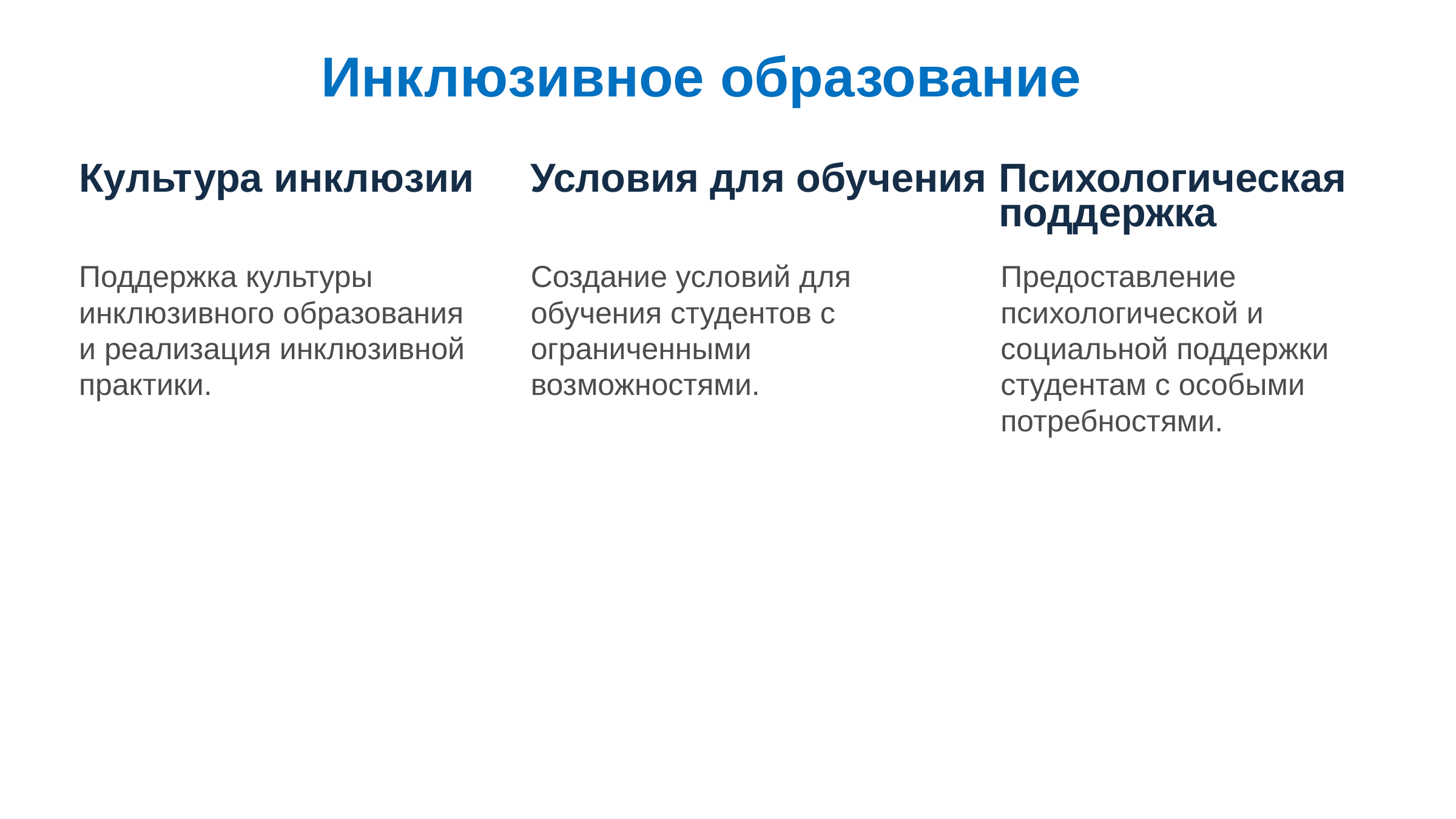

Инклюзивное образование
Культура инклюзии
Условия для обучения
Психологическая
поддержка
Поддержка культуры инклюзивного образования и реализация инклюзивной практики.
Предоставление психологической и социальной поддержки студентам с особыми потребностями.
Создание условий для обучения студентов с ограниченными возможностями.